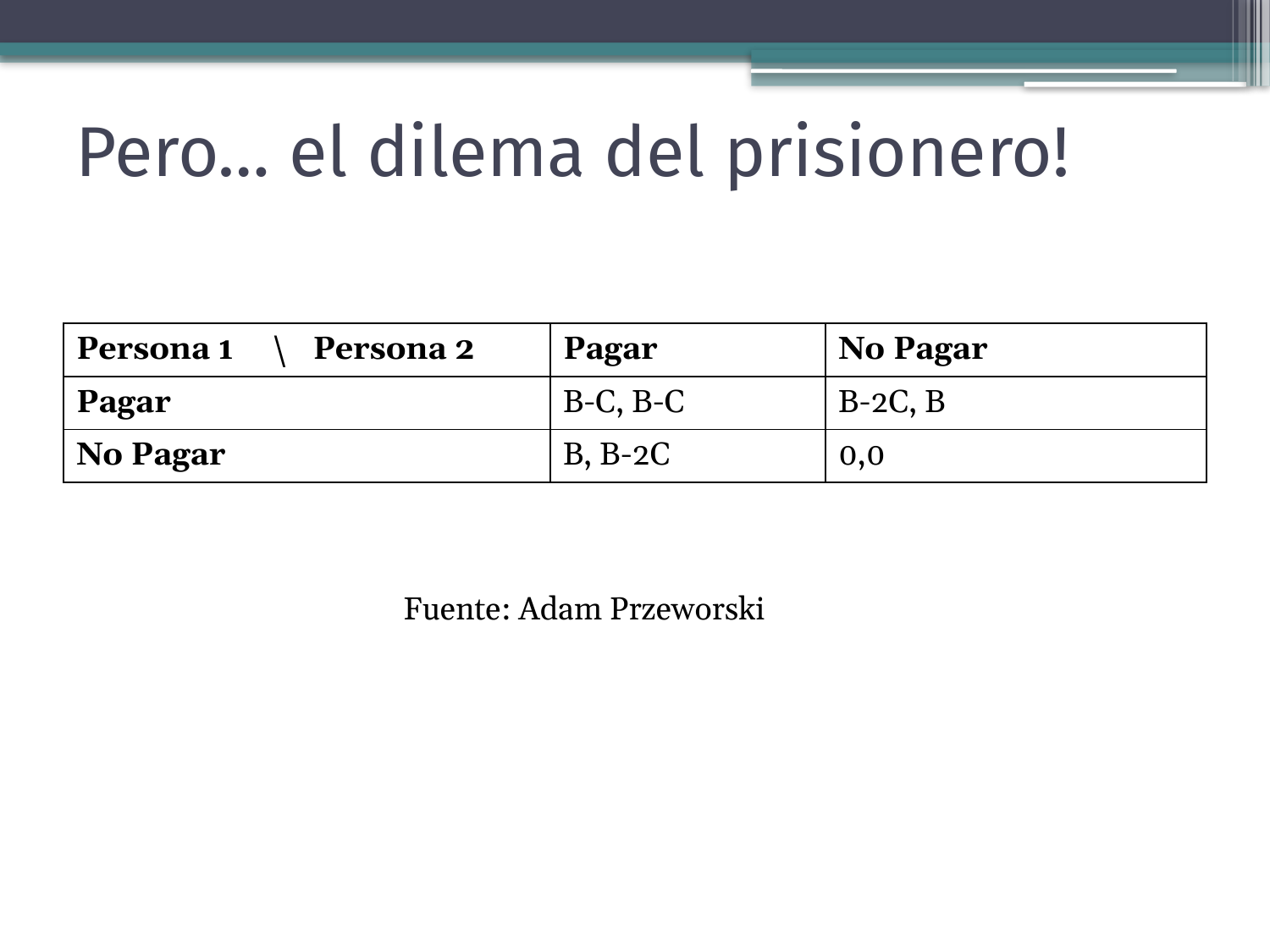

# Pero… el dilema del prisionero!
| Persona 1 \ Persona 2 | Pagar | No Pagar |
| --- | --- | --- |
| Pagar | B-C, B-C | B-2C, B |
| No Pagar | B, B-2C | 0,0 |
Fuente: Adam Przeworski